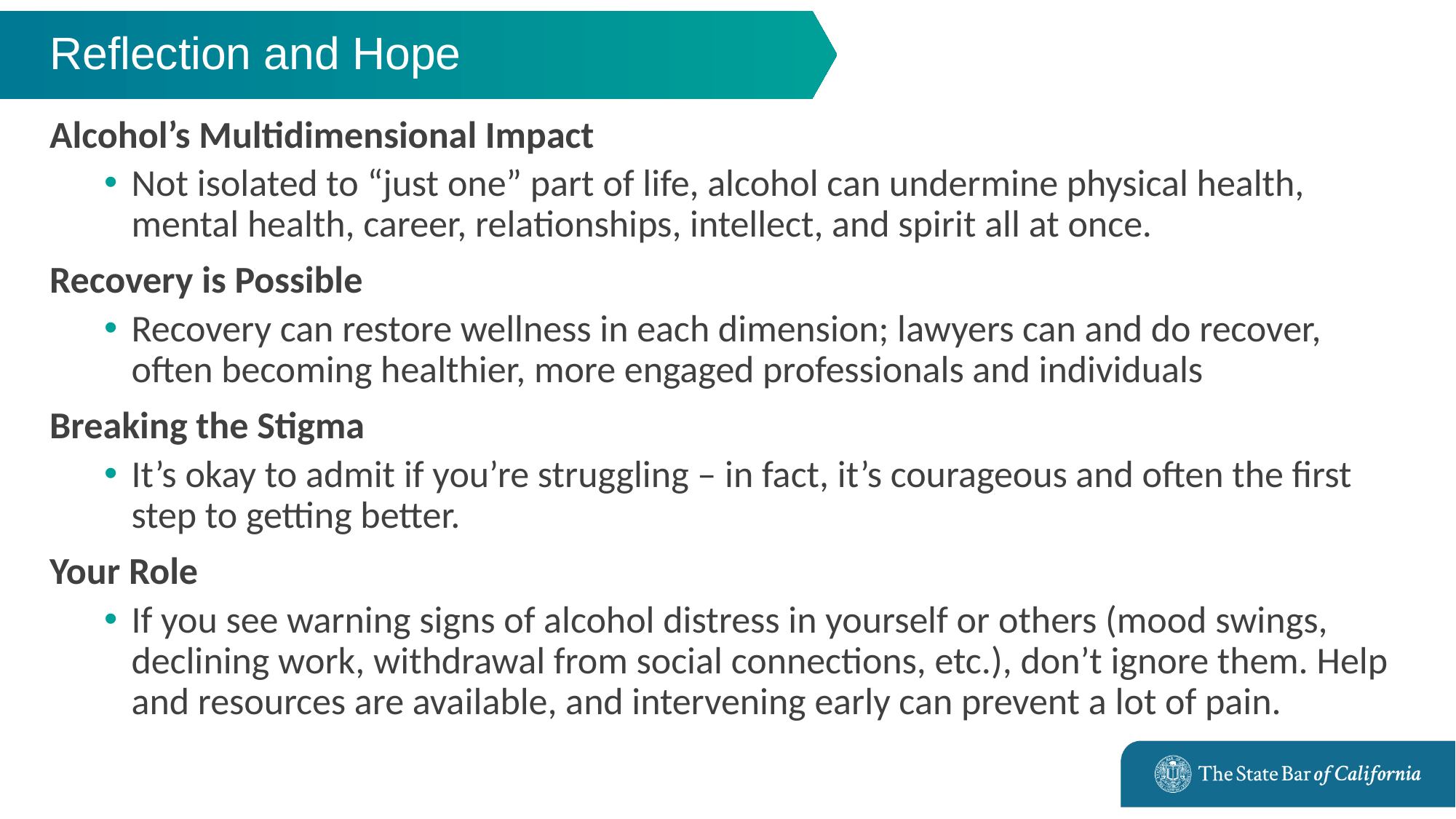

# Reflection and Hope
Alcohol’s Multidimensional Impact
Not isolated to “just one” part of life, alcohol can undermine physical health, mental health, career, relationships, intellect, and spirit all at once.
Recovery is Possible
Recovery can restore wellness in each dimension; lawyers can and do recover, often becoming healthier, more engaged professionals and individuals
Breaking the Stigma
It’s okay to admit if you’re struggling – in fact, it’s courageous and often the first step to getting better.
Your Role
If you see warning signs of alcohol distress in yourself or others (mood swings, declining work, withdrawal from social connections, etc.), don’t ignore them. Help and resources are available, and intervening early can prevent a lot of pain.